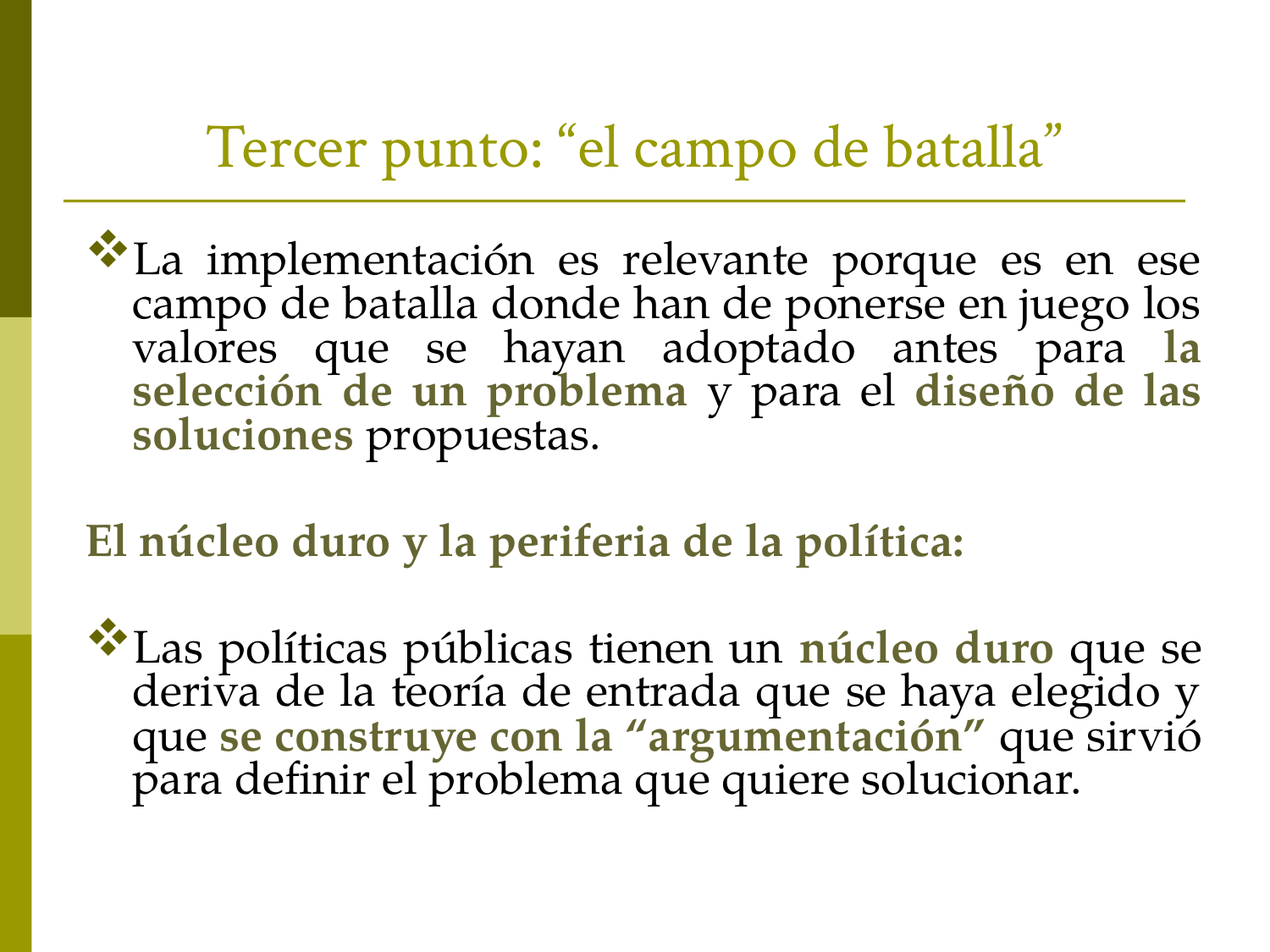

# Tercer punto: “el campo de batalla”
La implementación es relevante porque es en ese campo de batalla donde han de ponerse en juego los valores que se hayan adoptado antes para la selección de un problema y para el diseño de las soluciones propuestas.

El núcleo duro y la periferia de la política:

Las políticas públicas tienen un núcleo duro que se deriva de la teoría de entrada que se haya elegido y que se construye con la “argumentación” que sirvió para definir el problema que quiere solucionar.